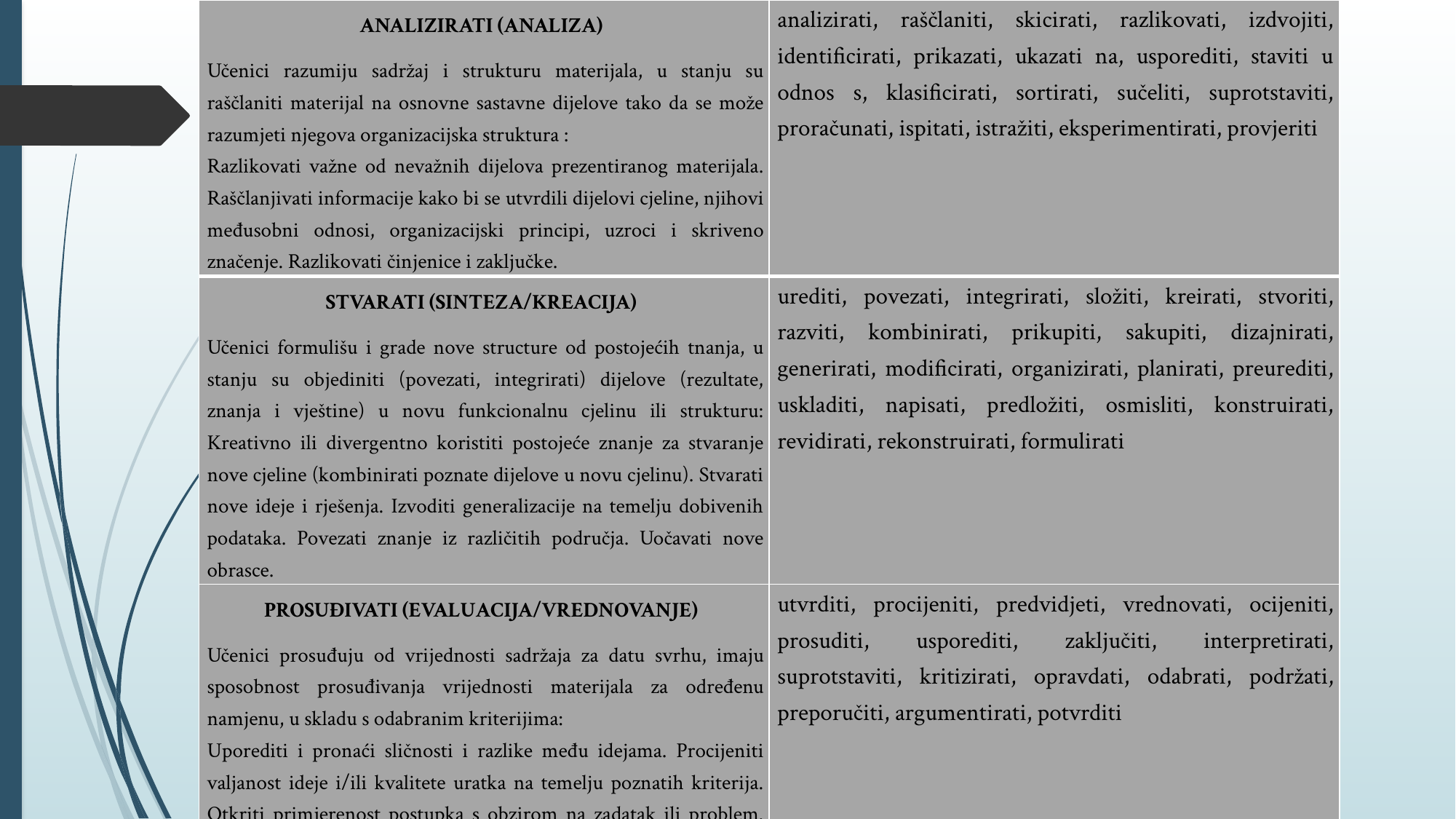

| ANALIZIRATI (ANALIZA) Učenici razumiju sadržaj i strukturu materijala, u stanju su raščlaniti materijal na osnovne sastavne dijelove tako da se može razumjeti njegova organizacijska struktura : Razlikovati važne od nevažnih dijelova prezentiranog materijala. Raščlanjivati informacije kako bi se utvrdili dijelovi cjeline, njihovi međusobni odnosi, organizacijski principi, uzroci i skriveno značenje. Razlikovati činjenice i zaključke. | analizirati, raščlaniti, skicirati, razlikovati, izdvojiti, identificirati, prikazati, ukazati na, usporediti, staviti u odnos s, klasificirati, sortirati, sučeliti, suprotstaviti, proračunati, ispitati, istražiti, eksperimentirati, provjeriti |
| --- | --- |
| STVARATI (SINTEZA/KREACIJA) Učenici formulišu i grade nove structure od postojećih tnanja, u stanju su objediniti (povezati, integrirati) dijelove (rezultate, znanja i vještine) u novu funkcionalnu cjelinu ili strukturu: Kreativno ili divergentno koristiti postojeće znanje za stvaranje nove cjeline (kombinirati poznate dijelove u novu cjelinu). Stvarati nove ideje i rješenja. Izvoditi generalizacije na temelju dobivenih podataka. Povezati znanje iz različitih područja. Uočavati nove obrasce. | urediti, povezati, integrirati, složiti, kreirati, stvoriti, razviti, kombinirati, prikupiti, sakupiti, dizajnirati, generirati, modificirati, organizirati, planirati, preurediti, uskladiti, napisati, predložiti, osmisliti, konstruirati, revidirati, rekonstruirati, formulirati |
| PROSUĐIVATI (EVALUACIJA/VREDNOVANJE) Učenici prosuđuju od vrijednosti sadržaja za datu svrhu, imaju sposobnost prosuđivanja vrijednosti materijala za određenu namjenu, u skladu s odabranim kriterijima: Uporediti i pronaći sličnosti i razlike među idejama. Procijeniti valjanost ideje i/ili kvalitete uratka na temelju poznatih kriterija. Otkriti primjerenost postupka s obzirom na zadatak ili problem. Dokazati vrijednost. Izabrati mogućnost i argumentovano obrazložiti. | utvrditi, procijeniti, predvidjeti, vrednovati, ocijeniti, prosuditi, usporediti, zaključiti, interpretirati, suprotstaviti, kritizirati, opravdati, odabrati, podržati, preporučiti, argumentirati, potvrditi |